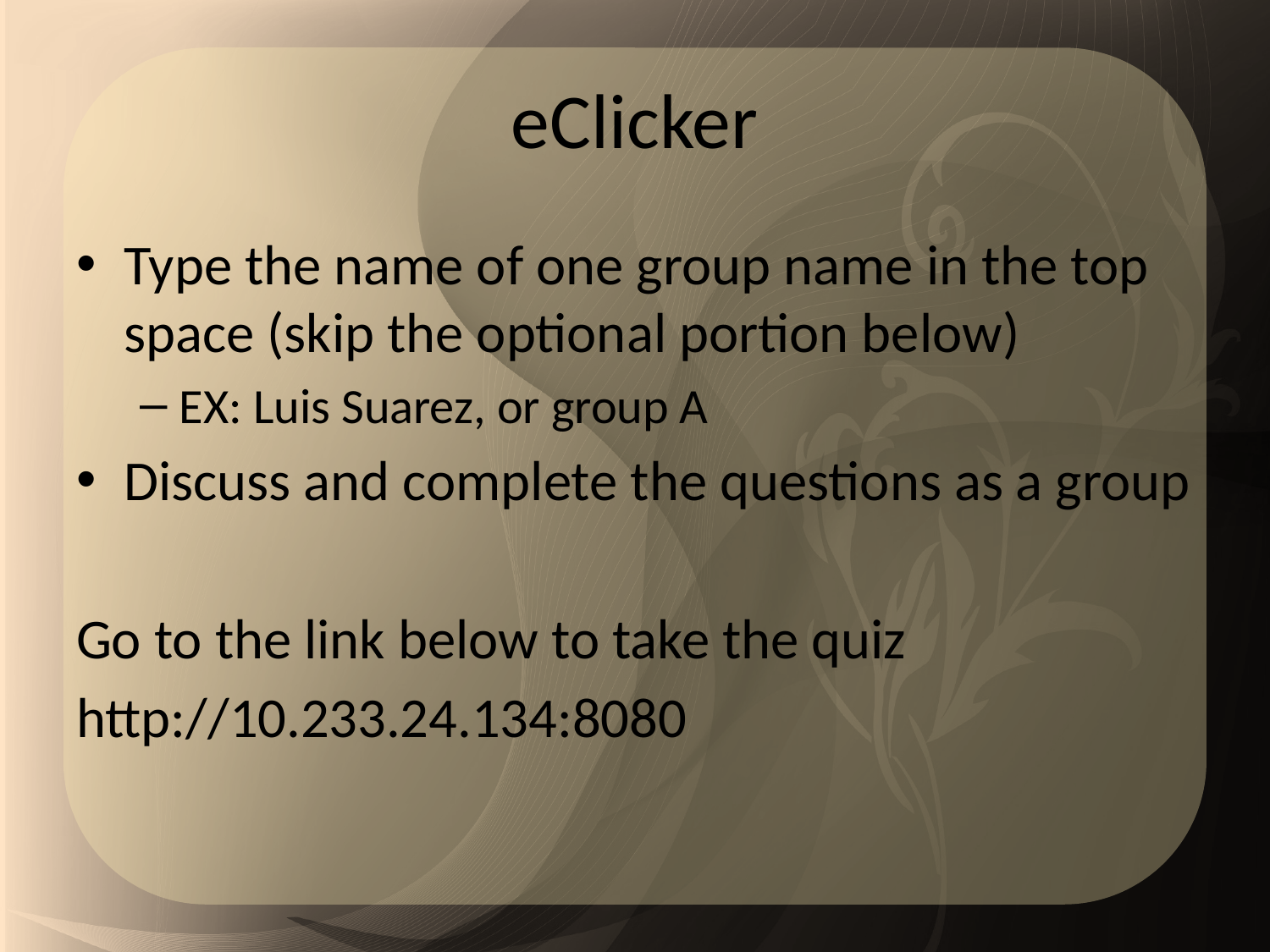

# eClicker
Type the name of one group name in the top space (skip the optional portion below)
EX: Luis Suarez, or group A
Discuss and complete the questions as a group

Go to the link below to take the quiz
http://10.233.24.134:8080